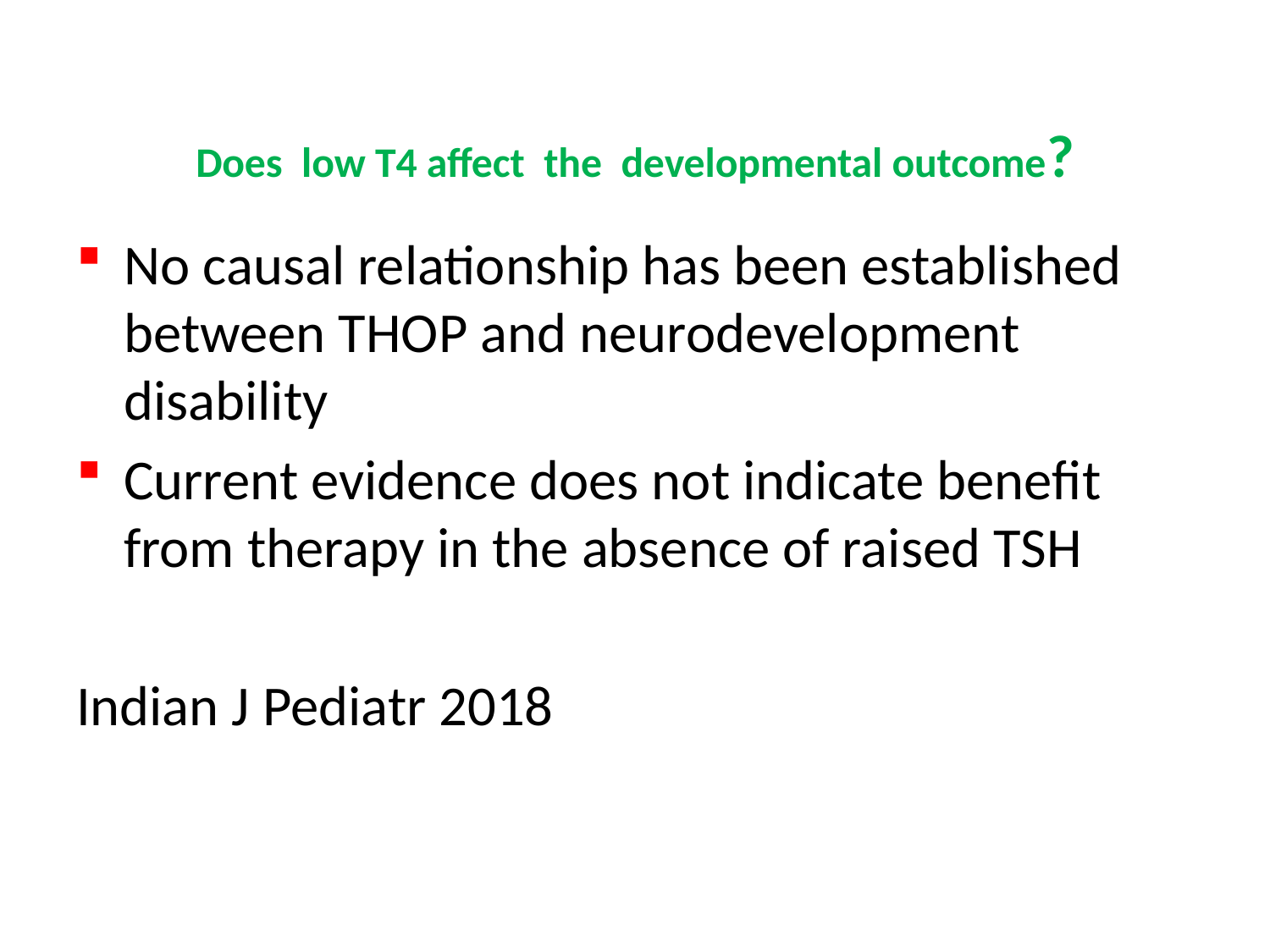

# Does  low T4 affect  the  developmental outcome?
No causal relationship has been established between THOP and neurodevelopment disability
Current evidence does not indicate benefit from therapy in the absence of raised TSH

Indian J Pediatr 2018